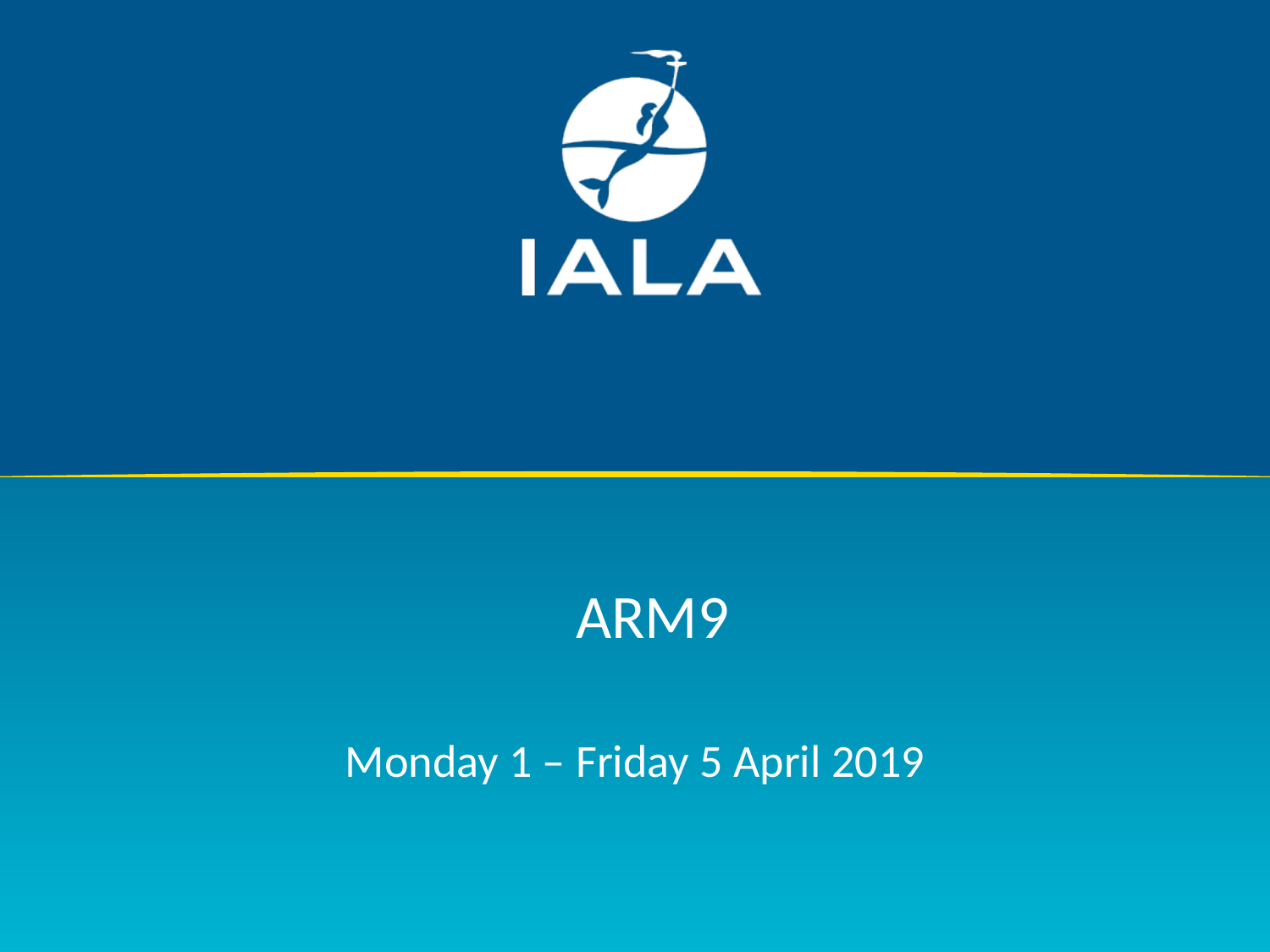

# ARM9
Monday 1 – Friday 5 April 2019